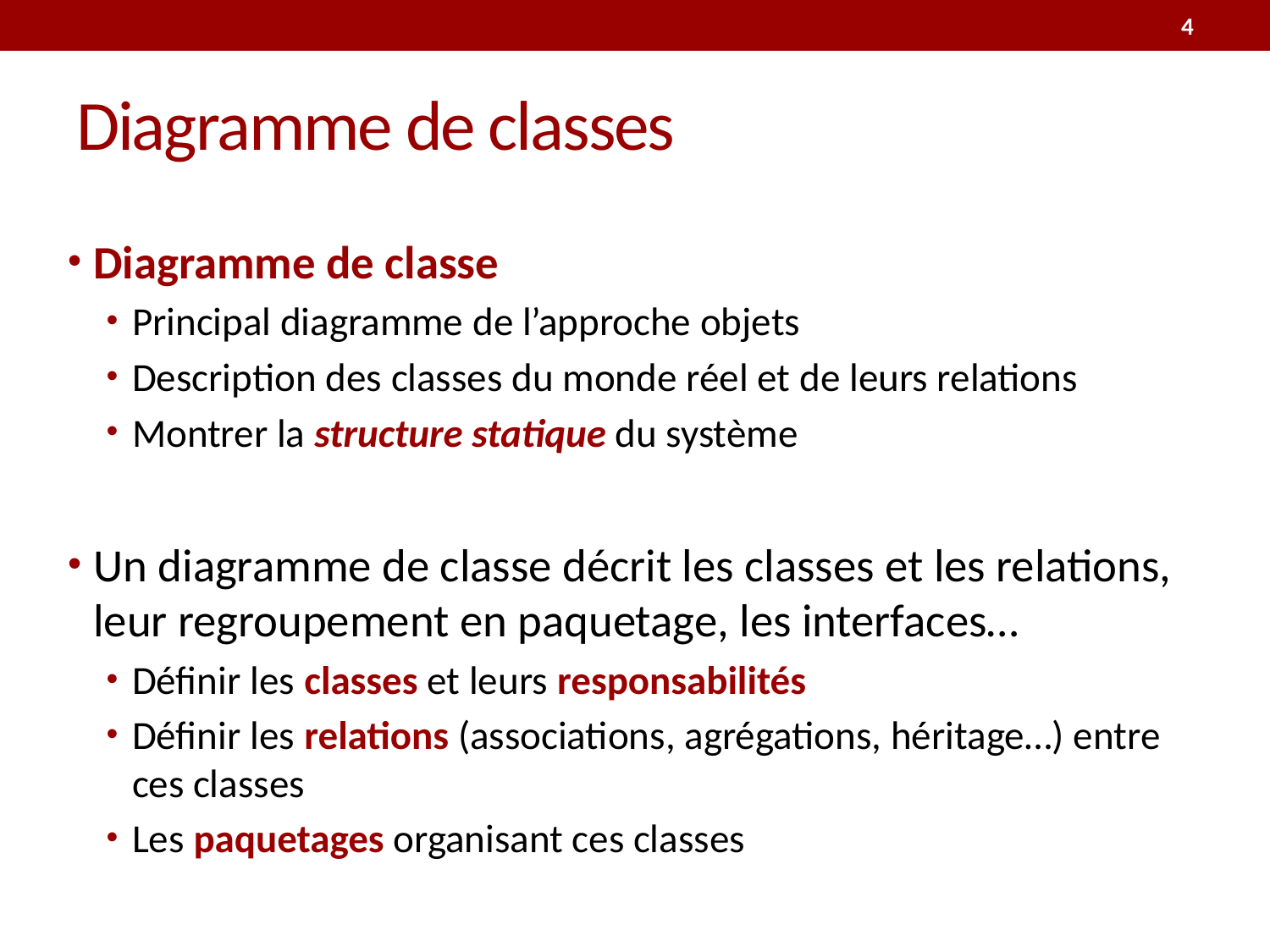

4
# Diagramme de classes
Diagramme de classe
Principal diagramme de l’approche objets
Description des classes du monde réel et de leurs relations
Montrer la structure statique du système

Un diagramme de classe décrit les classes et les relations, leur regroupement en paquetage, les interfaces…
Définir les classes et leurs responsabilités
Définir les relations (associations, agrégations, héritage…) entre ces classes
Les paquetages organisant ces classes